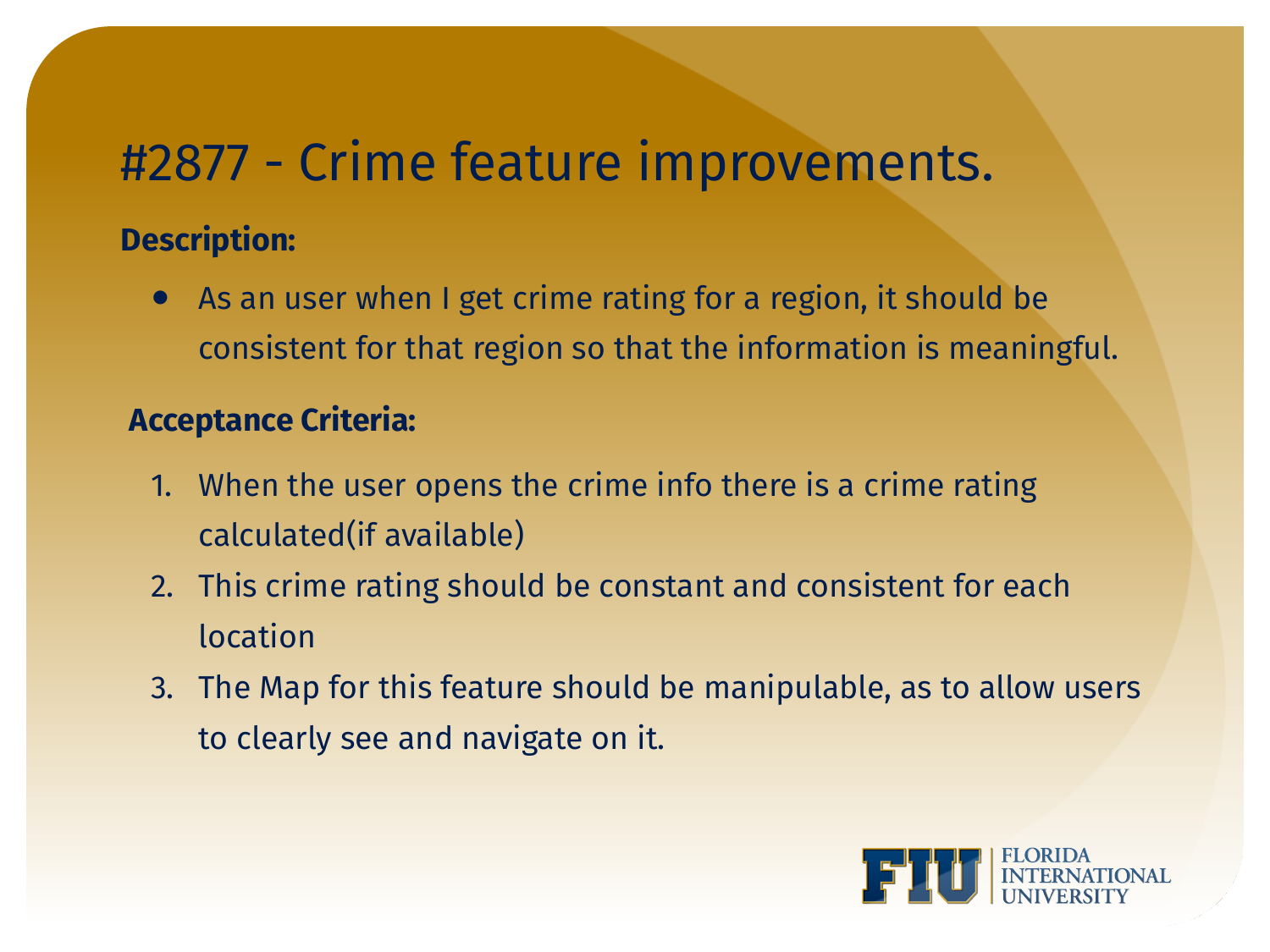

# #2877 - Crime feature improvements.
Description:
As an user when I get crime rating for a region, it should be consistent for that region so that the information is meaningful.
 Acceptance Criteria:
When the user opens the crime info there is a crime rating calculated(if available)
This crime rating should be constant and consistent for each location
The Map for this feature should be manipulable, as to allow users to clearly see and navigate on it.